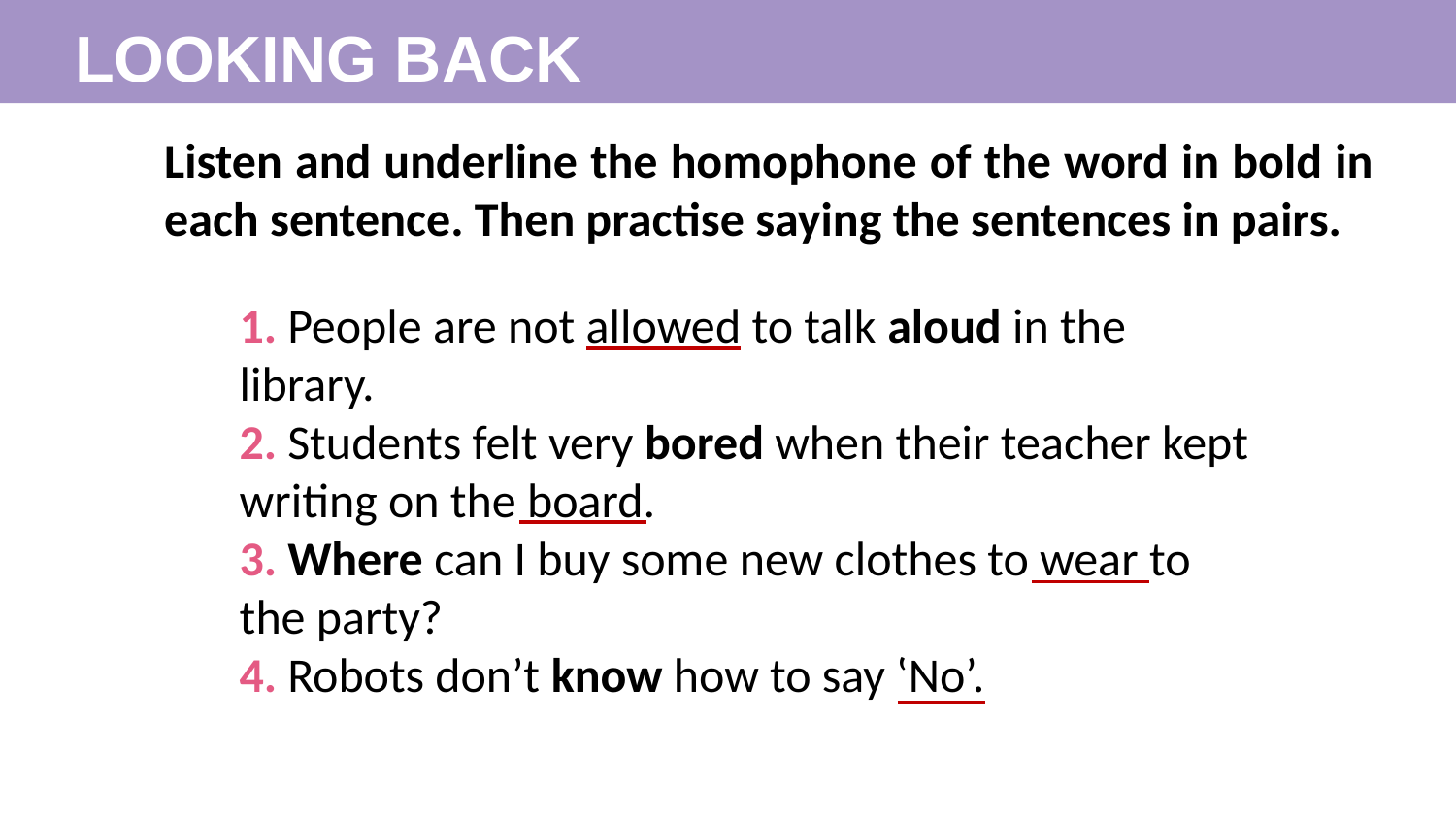

LOOKING BACK

LOOKING BACK
Listen and underline the homophone of the word in bold in each sentence. Then practise saying the sentences in pairs.
1. People are not allowed to talk aloud in the library.
2. Students felt very bored when their teacher kept writing on the board.
3. Where can I buy some new clothes to wear to the party?
4. Robots don’t know how to say ‛No’.